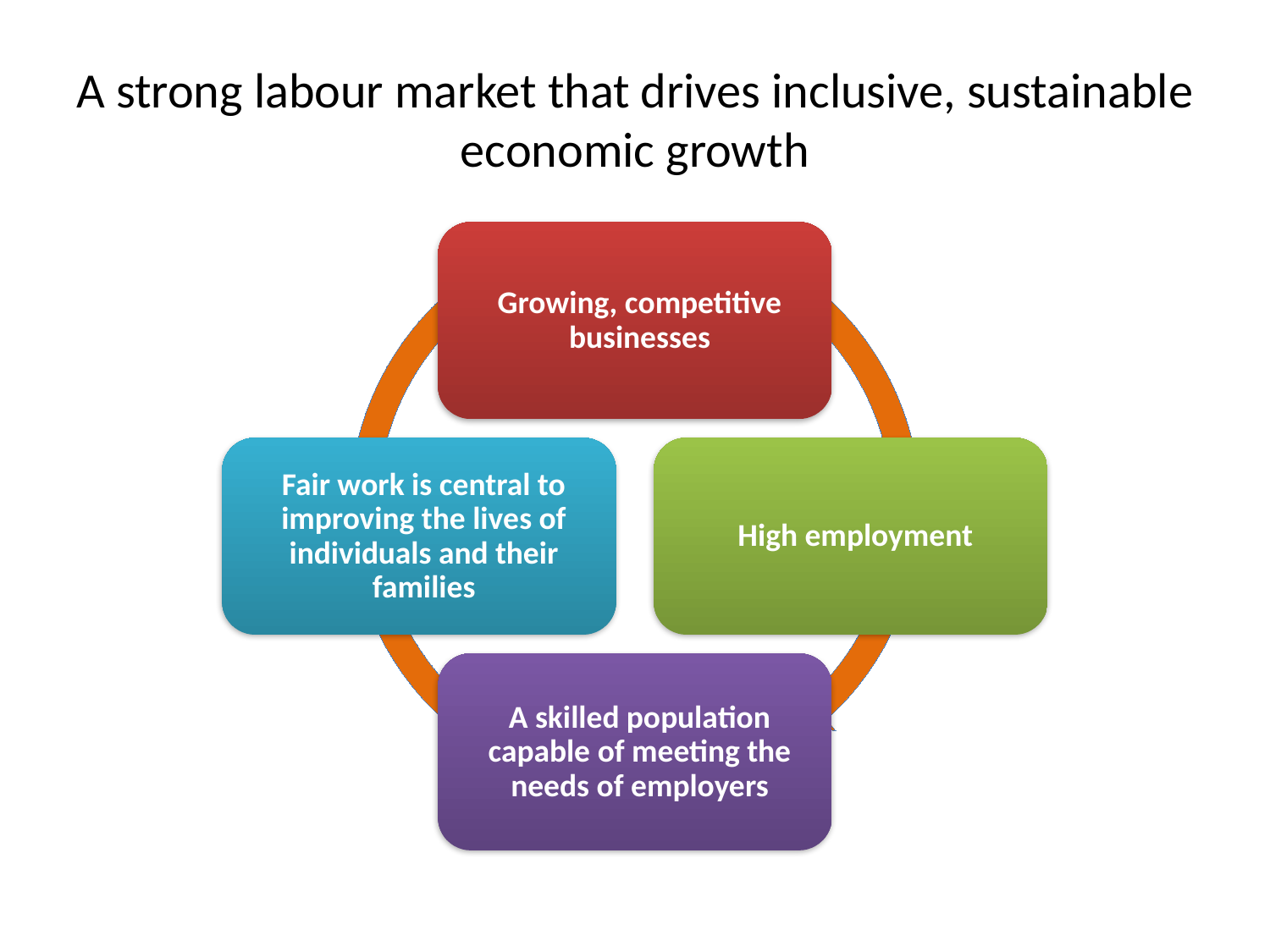

# A strong labour market that drives inclusive, sustainable economic growth
Growing, competitive businesses
High employment
A skilled population capable of meeting the needs of employers
Fair work is central to improving the lives of individuals and their families